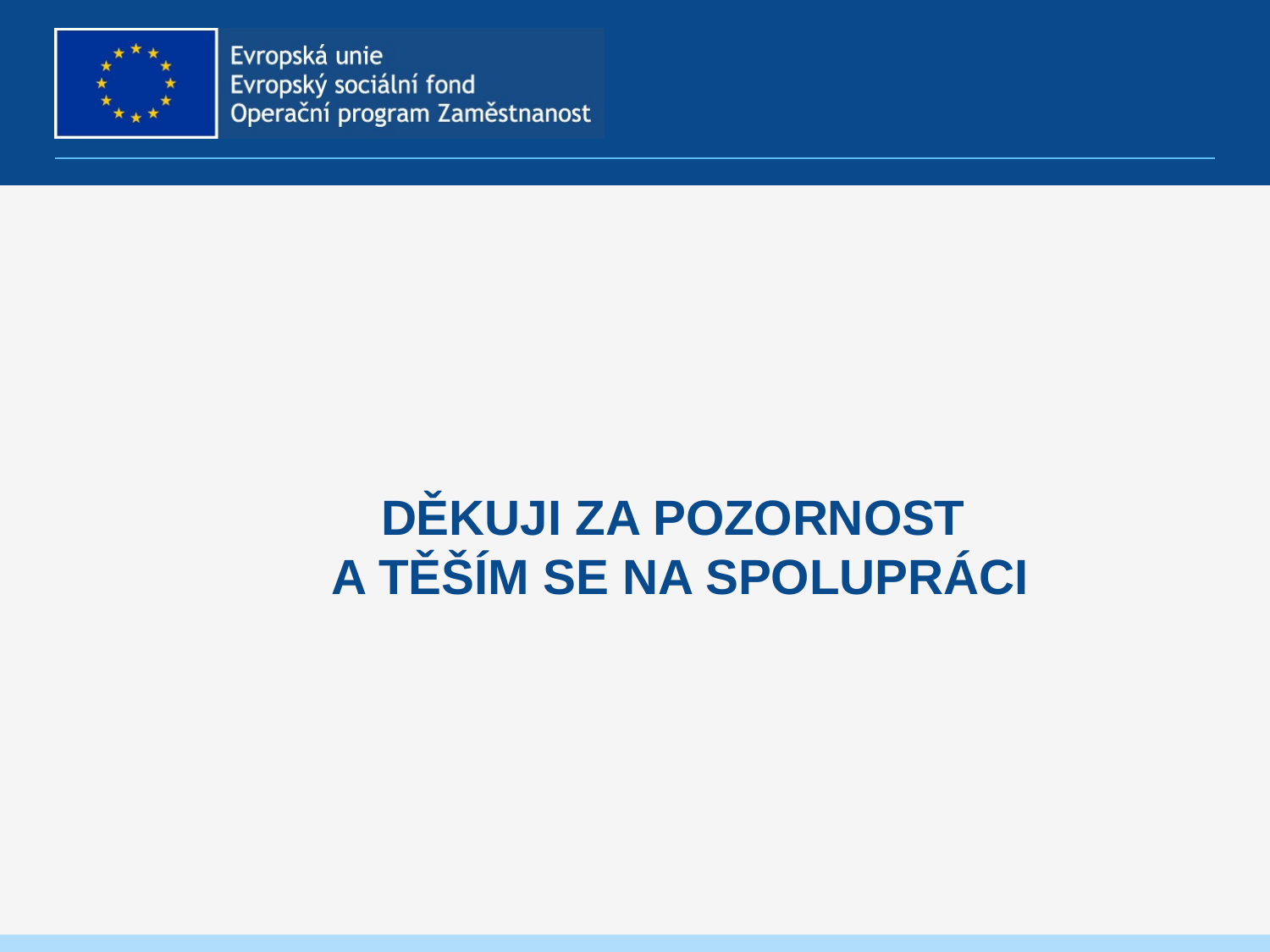

# Děkuji za pozornost a Těším se na spolupráci